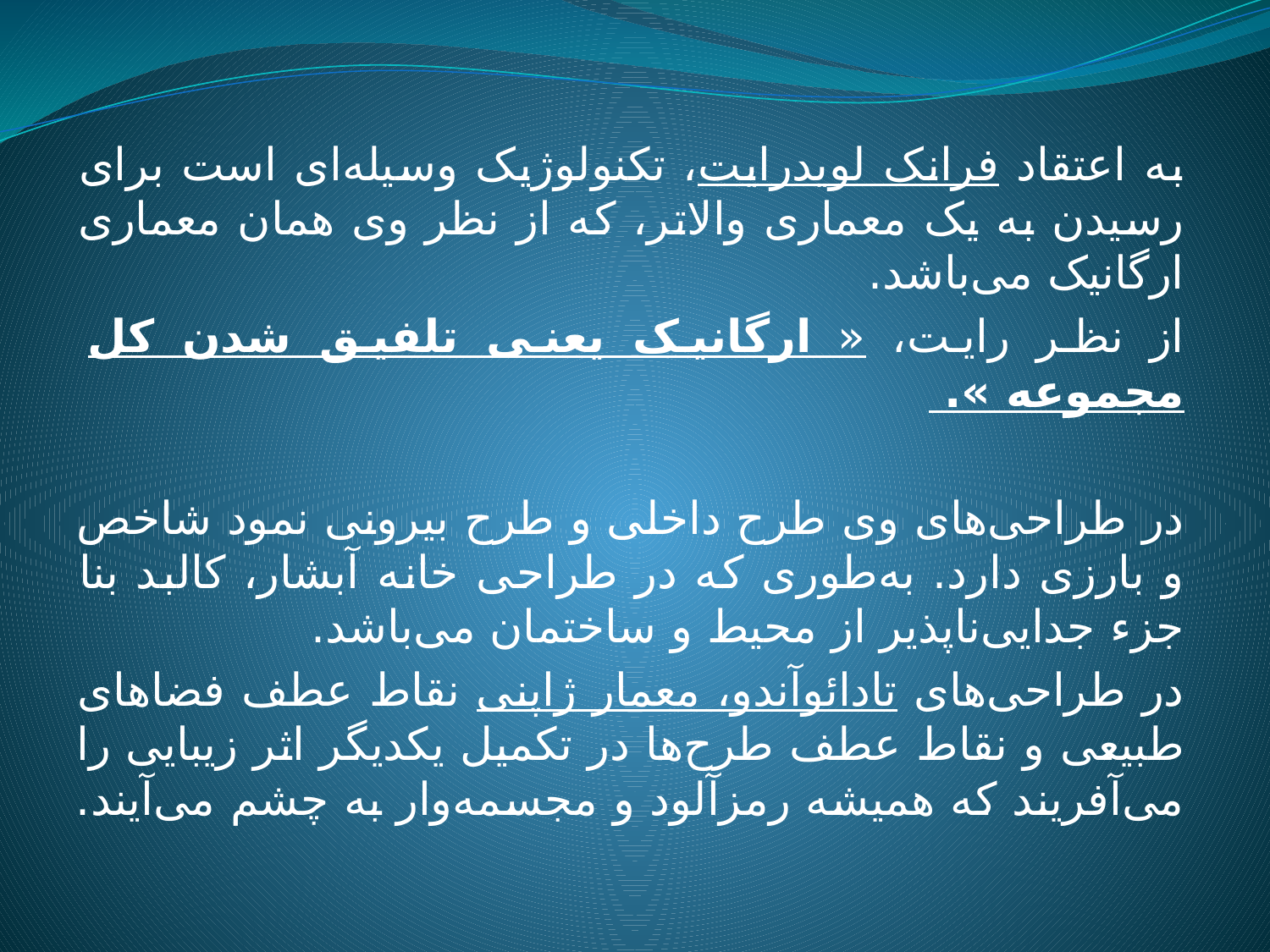

به اعتقاد فرانک لوید‌رایت، تکنولوژیک وسیله‌ای است برای رسیدن به یک معماری والاتر، که از نظر وی همان معماری ارگانیک می‌باشد.
از نظر رایت، « ارگانیک یعنی تلفیق شدن کل مجموعه ».

در طراحی‌های وی طرح داخلی و طرح بیرونی نمود شاخص و بارزی دارد. به‌طوری که در طراحی خانه آبشار، کالبد بنا جزء جدایی‌ناپذیر از محیط و ساختمان می‌باشد.
در طراحی‌های تادائوآندو، معمار ژاپنی نقاط عطف فضاهای طبیعی و نقاط عطف طرح‌ها در تکمیل یکدیگر اثر زیبایی را می‌آفریند که همیشه رمزآلود و مجسمه‌وار به چشم می‌آیند.